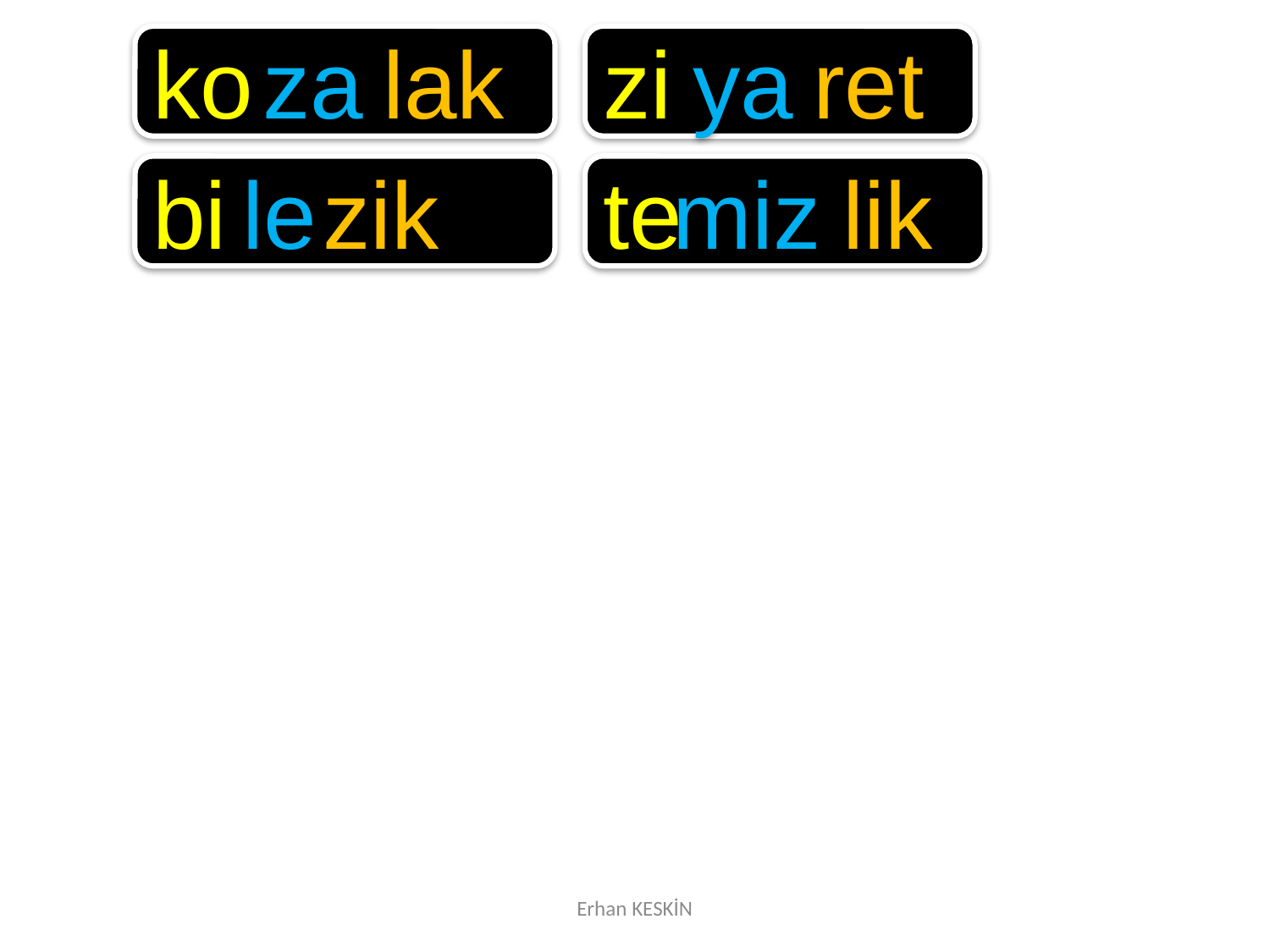

ko
za
lak
zi
ya
ret
bi
le
zik
te
miz
lik
Erhan KESKİN